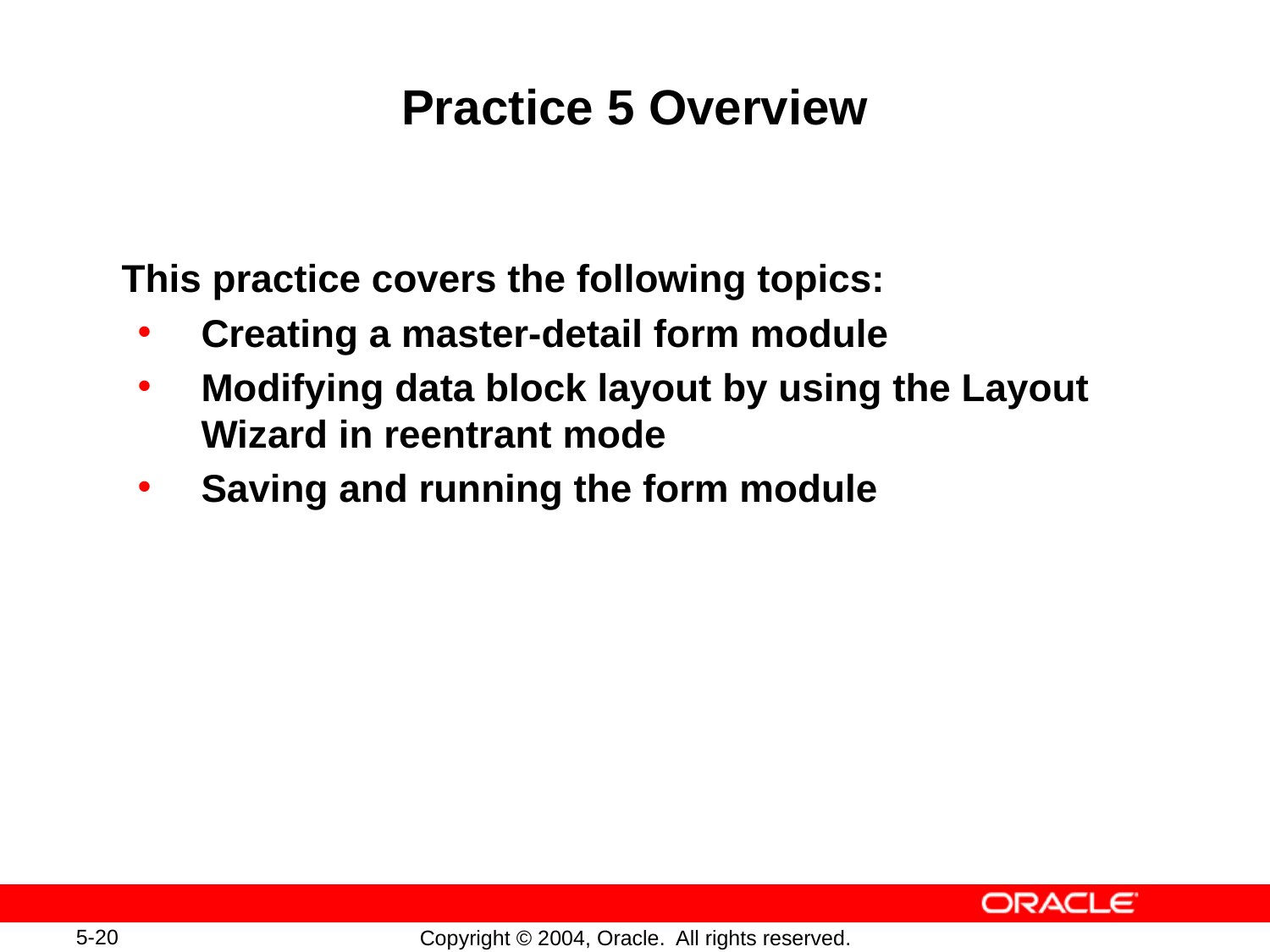

# Practice 5 Overview
This practice covers the following topics:
Creating a master-detail form module
Modifying data block layout by using the Layout Wizard in reentrant mode
Saving and running the form module